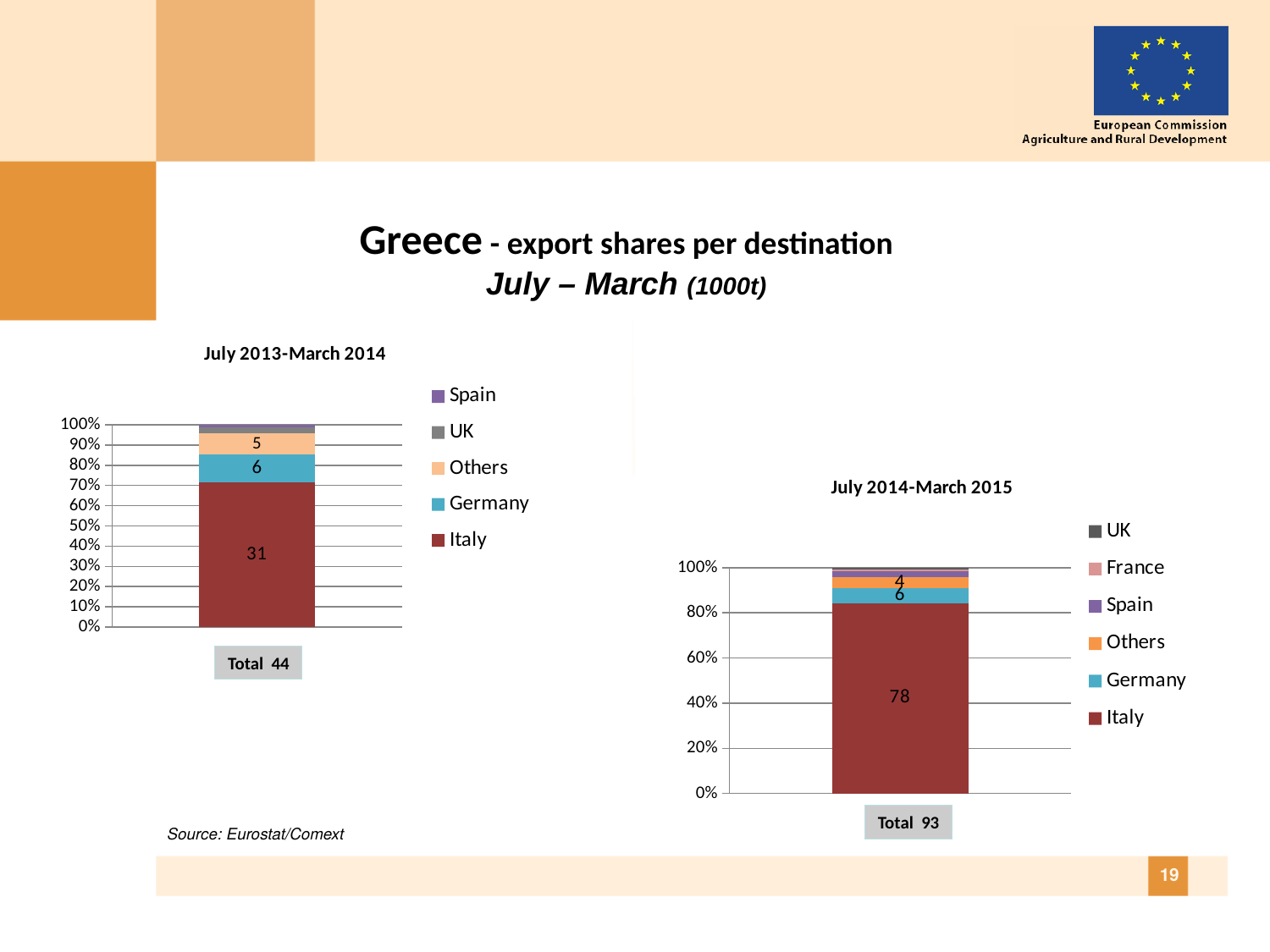

Greece - export shares per destination
July – March (1000t)

### Chart: July 2013-March 2014

| Category | Italy | Germany | Others | UK | Spain |
|---|---|---|---|---|---|

### Chart: July 2014-March 2015

| Category | Italy | Germany | Others | Spain | France | UK |
|---|---|---|---|---|---|---|
Total  44
Total  93
Source: Eurostat/Comext
19